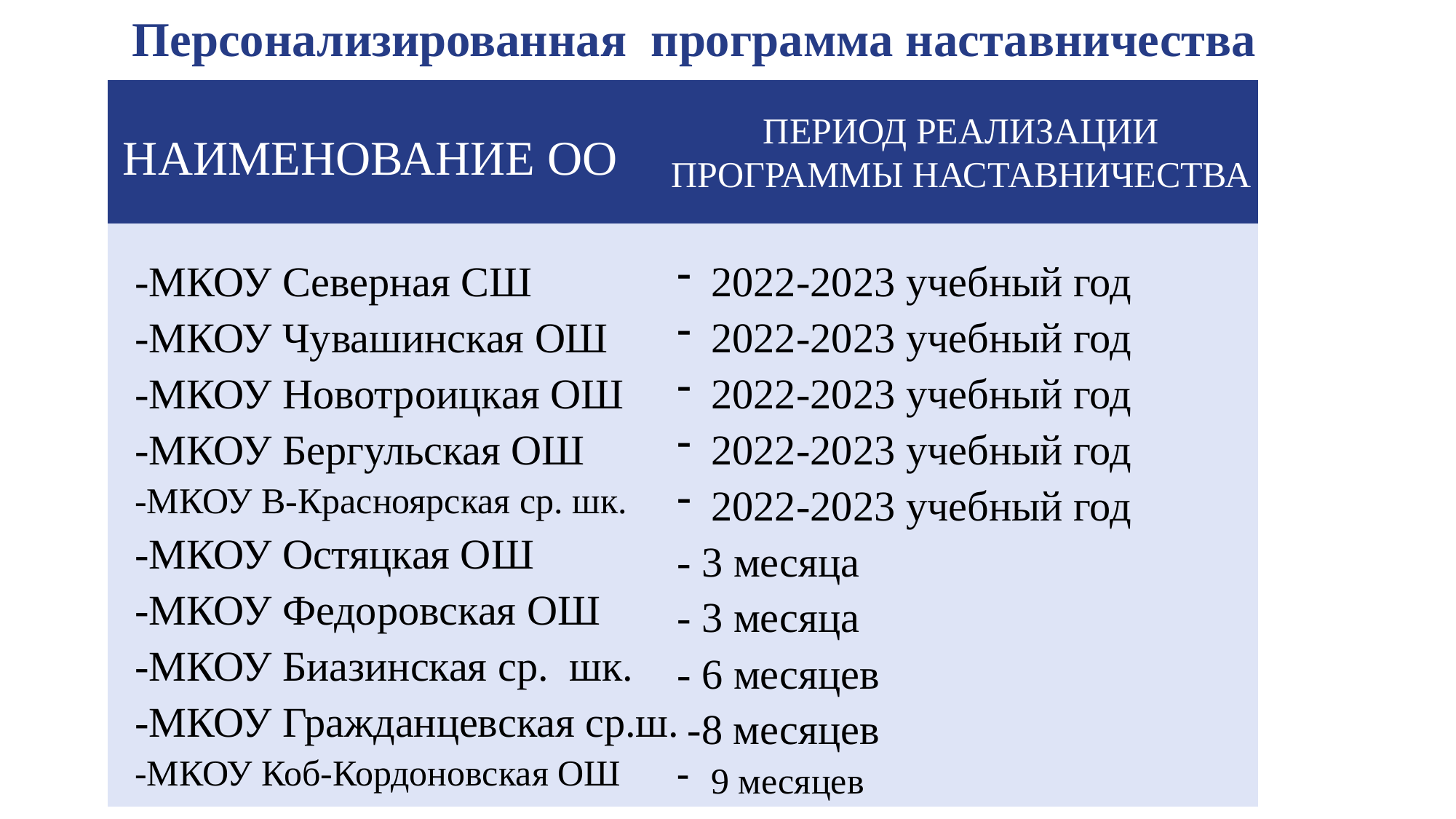

Персонализированная  программа наставничества

ПЕРИОД РЕАЛИЗАЦИИ ПРОГРАММЫ НАСТАВНИЧЕСТВА
НАИМЕНОВАНИЕ ОО

-МКОУ Северная СШ
-МКОУ Чувашинская ОШ
-МКОУ Новотроицкая ОШ
-МКОУ Бергульская ОШ
-МКОУ В-Красноярская ср. шк.
-МКОУ Остяцкая ОШ
-МКОУ Федоровская ОШ
-МКОУ Биазинская ср.  шк.
-МКОУ Гражданцевская ср.ш.
-МКОУ Коб-Кордоновская ОШ

2022-2023 учебный год
2022-2023 учебный год
2022-2023 учебный год
2022-2023 учебный год
2022-2023 учебный год
- 3 месяца
- 3 месяца
- 6 месяцев
 -8 месяцев
9 месяцев